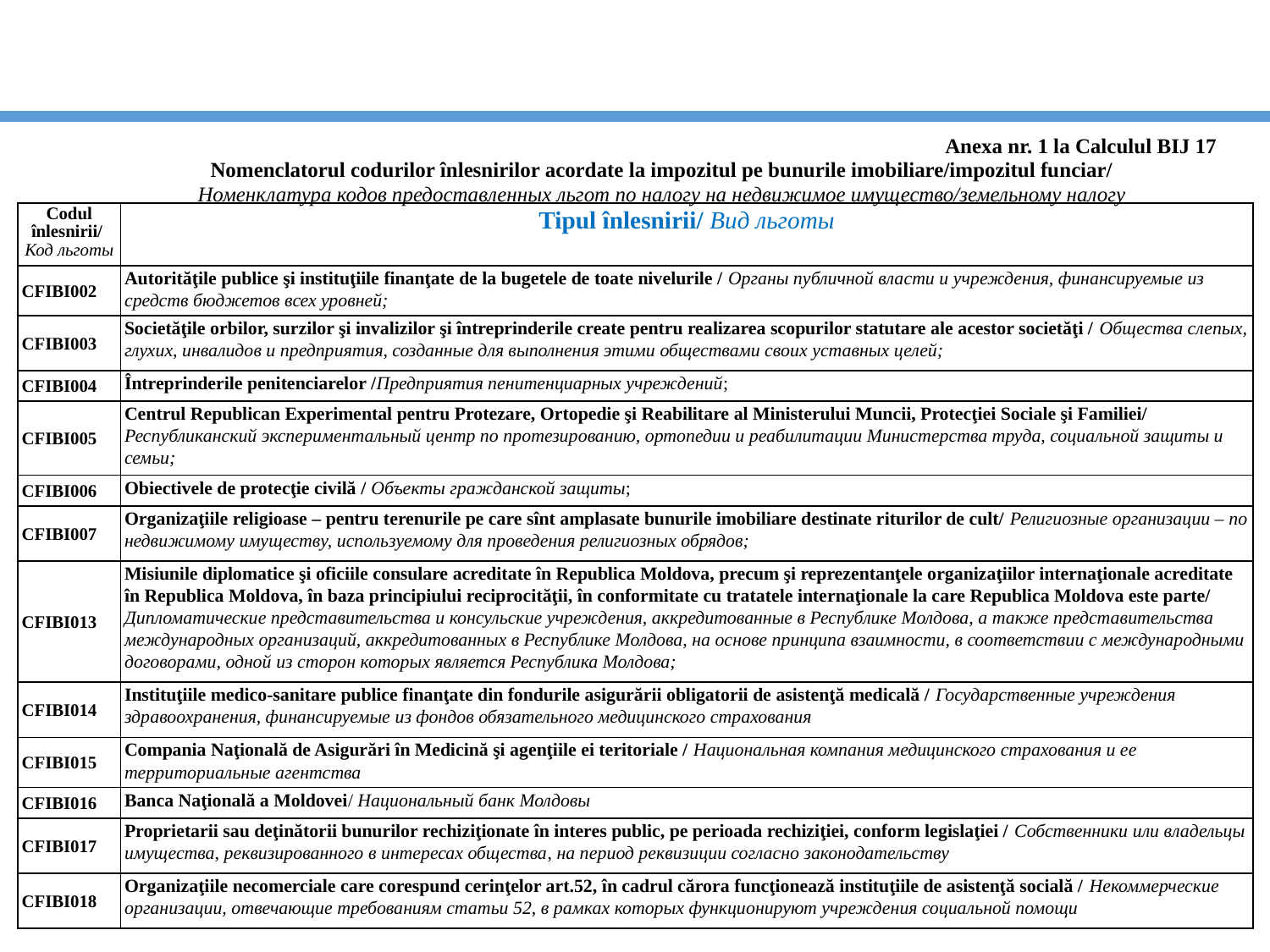

Anexa nr. 1 la Calculul BIJ 17
Nomenclatorul codurilor înlesnirilor acordate la impozitul pe bunurile imobiliare/impozitul funciar/
Номенклатура кодов предоставленных льгот по налогу на недвижимое имущество/земельному налогу
| Codul înlesnirii/ Код льготы | Tipul înlesnirii/ Вид льготы |
| --- | --- |
| CFIBI002 | Autorităţile publice şi instituţiile finanţate de la bugetele de toate nivelurile / Органы публичной власти и учреждения, финансируемые из средств бюджетов всех уровней; |
| CFIBI003 | Societăţile orbilor, surzilor şi invalizilor şi întreprinderile create pentru realizarea scopurilor statutare ale acestor societăţi / Общества слепых, глухих, инвалидов и предприятия, созданные для выполнения этими обществами своих уставных целей; |
| CFIBI004 | Întreprinderile penitenciarelor /Предприятия пенитенциарных учреждений; |
| CFIBI005 | Centrul Republican Experimental pentru Protezare, Ortopedie şi Reabilitare al Ministerului Muncii, Protecţiei Sociale şi Familiei/ Республиканский экспериментальный центр по протезированию, ортопедии и реабилитации Министерства труда, социальной защиты и семьи; |
| CFIBI006 | Obiectivele de protecţie civilă / Объекты гражданской защиты; |
| CFIBI007 | Organizaţiile religioase – pentru terenurile pe care sînt amplasate bunurile imobiliare destinate riturilor de cult/ Религиозные организации – по недвижимому имуществу, используемому для проведения религиозных обрядов; |
| CFIBI013 | Misiunile diplomatice şi oficiile consulare acreditate în Republica Moldova, precum şi reprezentanţele organizaţiilor internaţionale acreditate în Republica Moldova, în baza principiului reciprocităţii, în conformitate cu tratatele internaţionale la care Republica Moldova este parte/ Дипломатические представительства и консульские учреждения, аккредитованные в Республике Молдова, а также представительства международных организаций, аккредитованных в Республике Молдова, на основе принципа взаимности, в соответствии с международными договорами, одной из сторон которых является Республика Молдова; |
| CFIBI014 | Instituţiile medico-sanitare publice finanţate din fondurile asigurării obligatorii de asistenţă medicală / Государственные учреждения здравоохранения, финансируемые из фондов обязательного медицинского страхования |
| CFIBI015 | Compania Naţională de Asigurări în Medicină şi agenţiile ei teritoriale / Национальная компания медицинского страхования и ее территориальные агентства |
| CFIBI016 | Banca Naţională a Moldovei/ Национальный банк Молдовы |
| CFIBI017 | Proprietarii sau deţinătorii bunurilor rechiziţionate în interes public, pe perioada rechiziţiei, conform legislaţiei / Собственники или владельцы имущества, реквизированного в интересах общества, на период реквизиции согласно законодательству |
| CFIBI018 | Organizaţiile necomerciale care corespund cerinţelor art.52, în cadrul cărora funcţionează instituţiile de asistenţă socială / Некоммерческие организации, отвечающие требованиям статьи 52, в рамках которых функционируют учреждения социальной помощи |